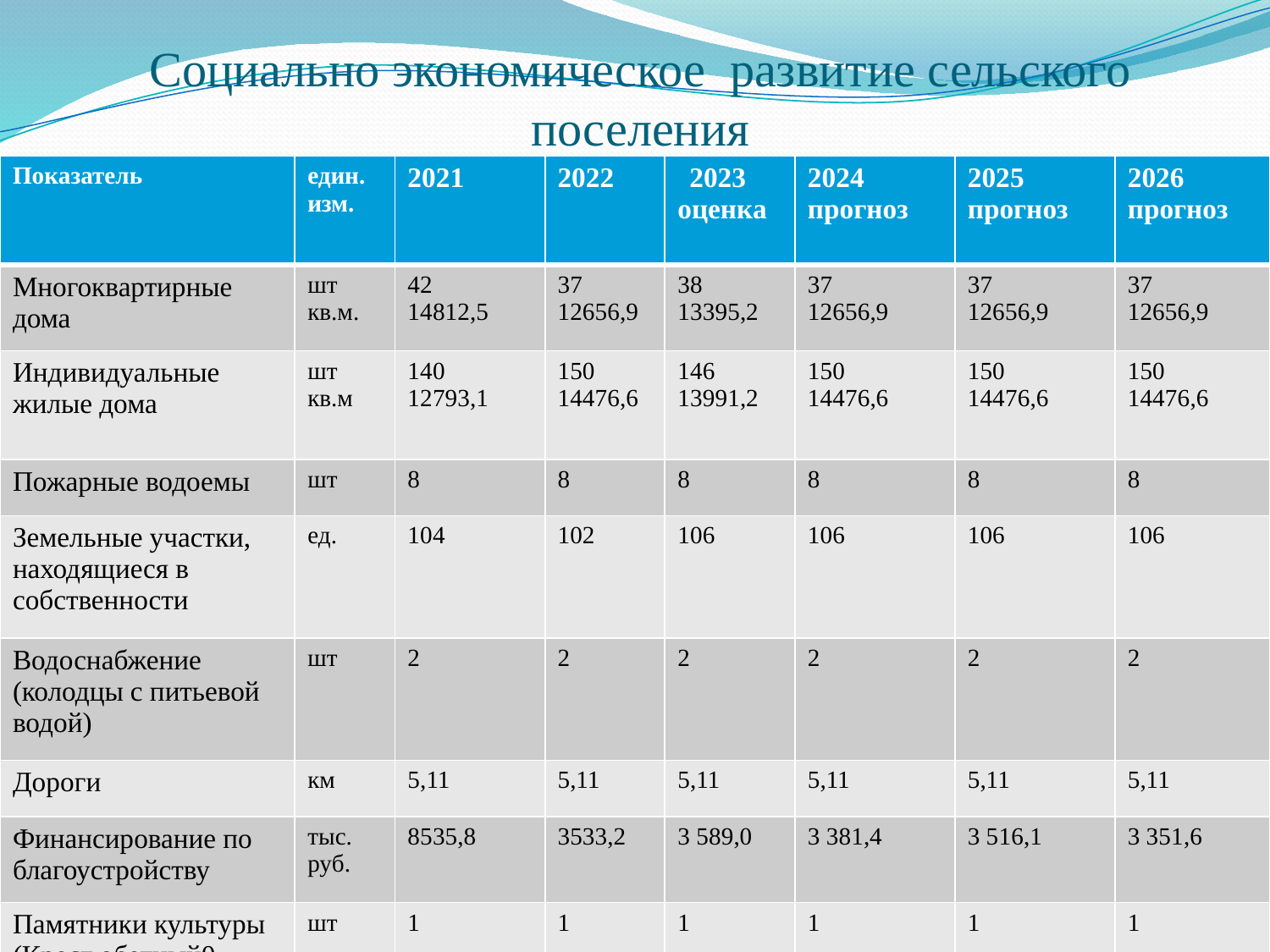

# Социально экономическое  развитие сельского поселения

| Показатель | един. изм. | 2021 | 2022 | 2023 оценка | 2024 прогноз | 2025 прогноз | 2026 прогноз |
| --- | --- | --- | --- | --- | --- | --- | --- |
| Многоквартирные дома | шт кв.м. | 42 14812,5 | 37 12656,9 | 38 13395,2 | 37 12656,9 | 37 12656,9 | 37 12656,9 |
| Индивидуальные жилые дома | шт кв.м | 140 12793,1 | 150 14476,6 | 146 13991,2 | 150 14476,6 | 150 14476,6 | 150 14476,6 |
| Пожарные водоемы | шт | 8 | 8 | 8 | 8 | 8 | 8 |
| Земельные участки, находящиеся в собственности | ед. | 104 | 102 | 106 | 106 | 106 | 106 |
| Водоснабжение (колодцы с питьевой водой) | шт | 2 | 2 | 2 | 2 | 2 | 2 |
| Дороги | км | 5,11 | 5,11 | 5,11 | 5,11 | 5,11 | 5,11 |
| Финансирование по благоустройству | тыс. руб. | 8535,8 | 3533,2 | 3 589,0 | 3 381,4 | 3 516,1 | 3 351,6 |
| Памятники культуры (Крест обетный0 | шт | 1 | 1 | 1 | 1 | 1 | 1 |